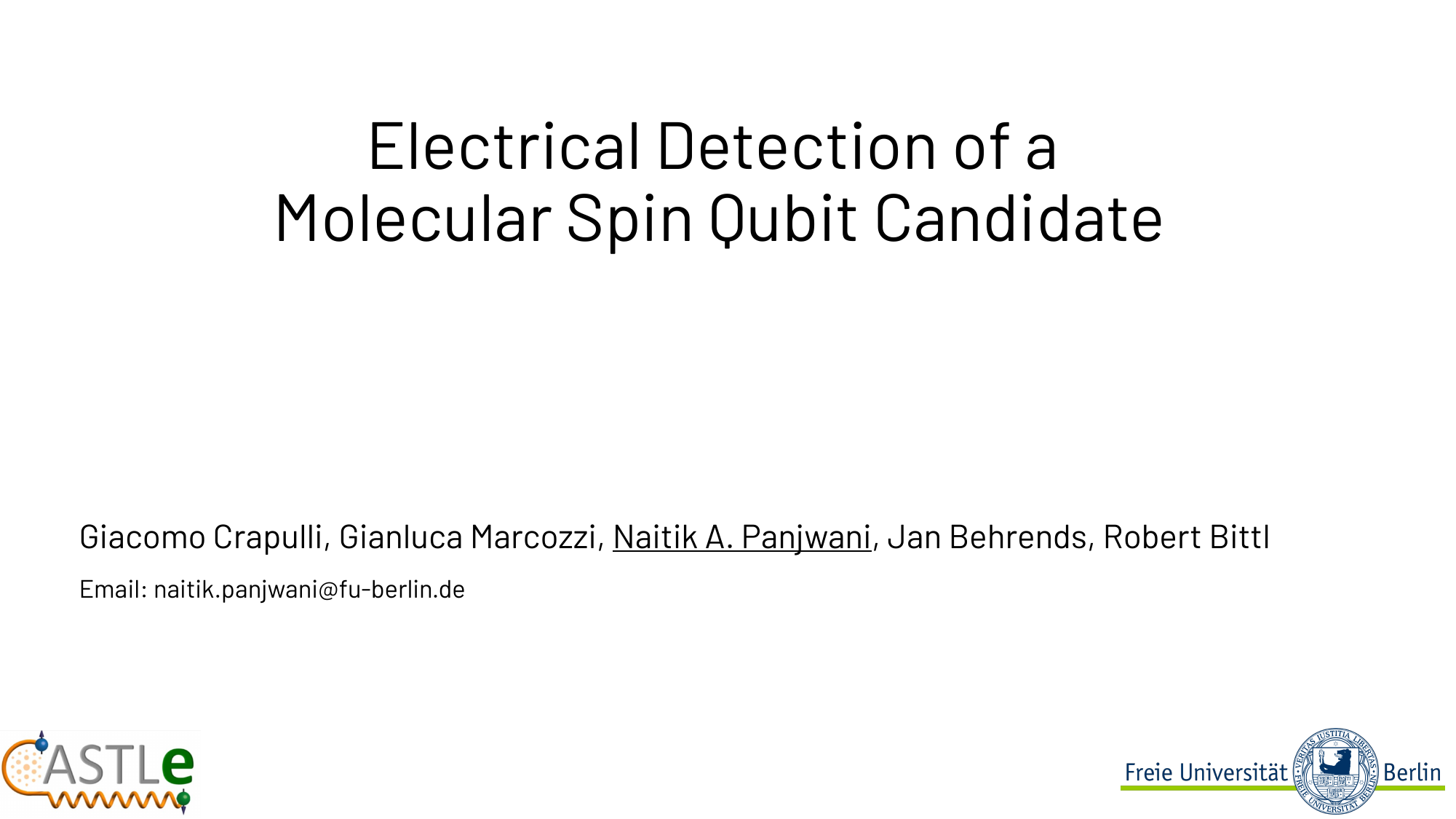

# Electrical Detection of a Molecular Spin Qubit Candidate
Giacomo Crapulli, Gianluca Marcozzi, Naitik A. Panjwani, Jan Behrends, Robert Bittl
Email: naitik.panjwani@fu-berlin.de